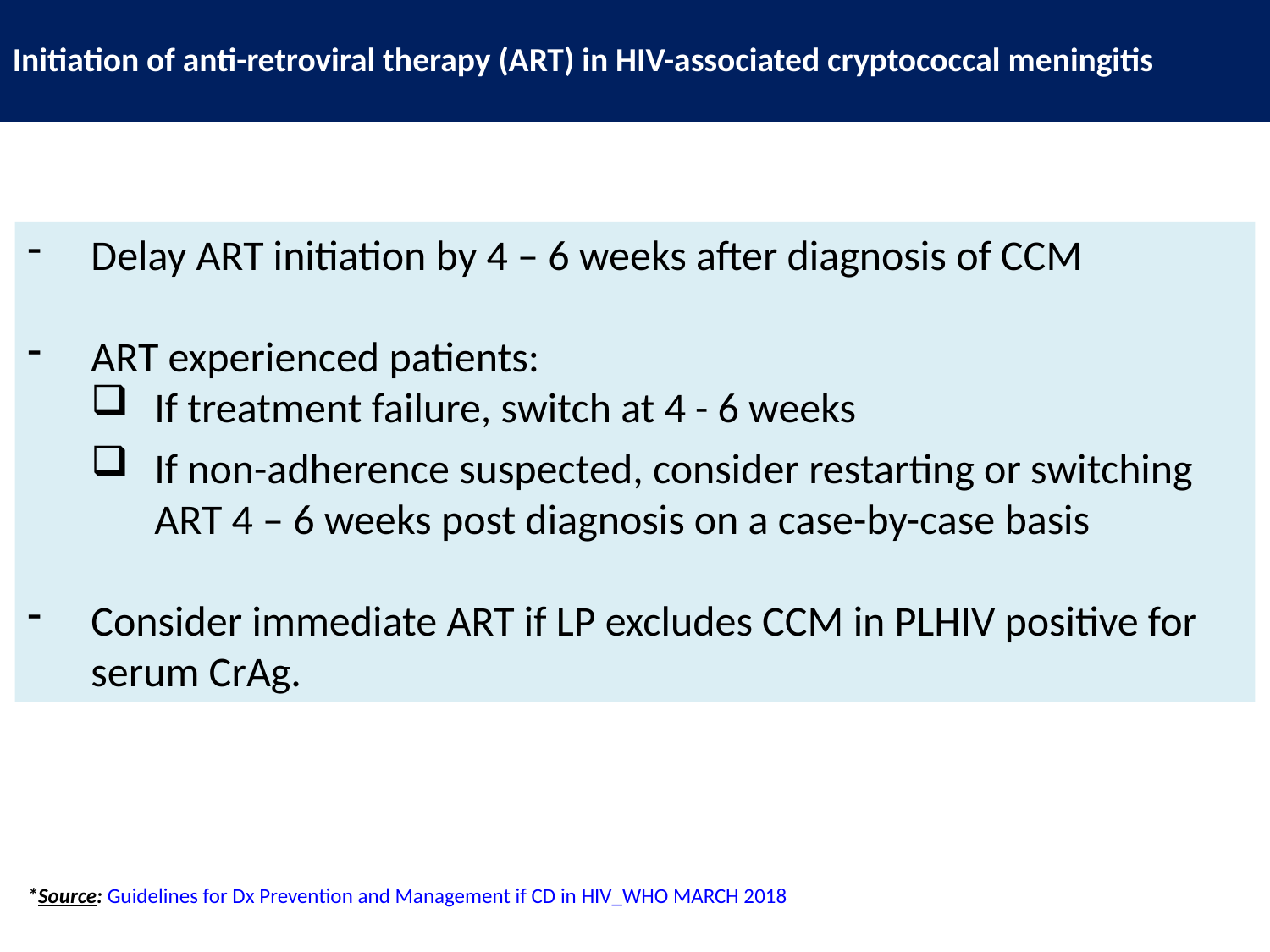

Initiation of anti-retroviral therapy (ART) in HIV-associated cryptococcal meningitis
Delay ART initiation by 4 – 6 weeks after diagnosis of CCM

ART experienced patients:
If treatment failure, switch at 4 - 6 weeks

If non-adherence suspected, consider restarting or switching ART 4 – 6 weeks post diagnosis on a case-by-case basis

Consider immediate ART if LP excludes CCM in PLHIV positive for serum CrAg.
*Source: Guidelines for Dx Prevention and Management if CD in HIV_WHO MARCH 2018